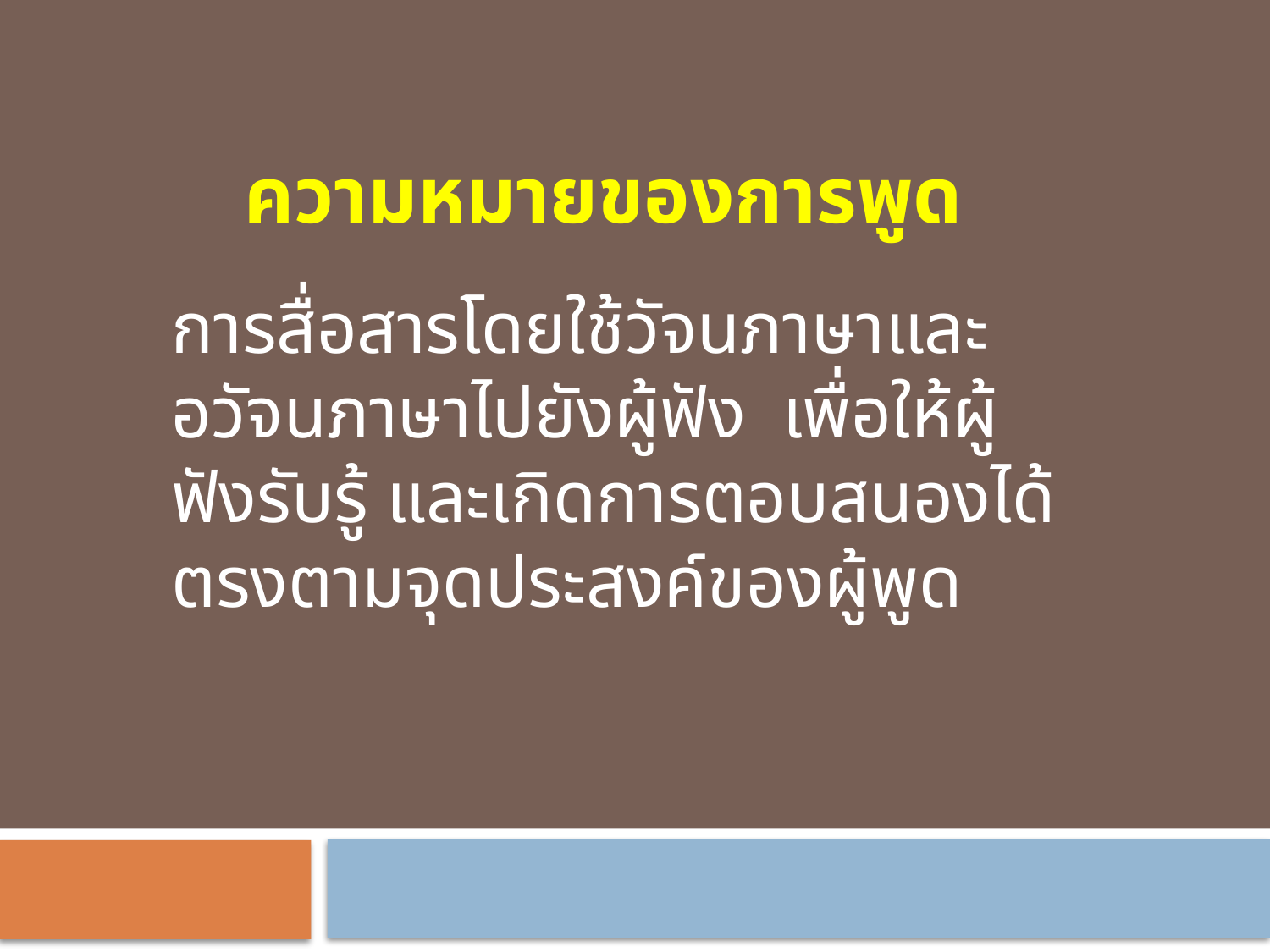

ความหมายของการพูด
การสื่อสารโดยใช้วัจนภาษาและอวัจนภาษาไปยังผู้ฟัง  เพื่อให้ผู้ฟังรับรู้ และเกิดการตอบสนองได้ตรงตามจุดประสงค์ของผู้พูด